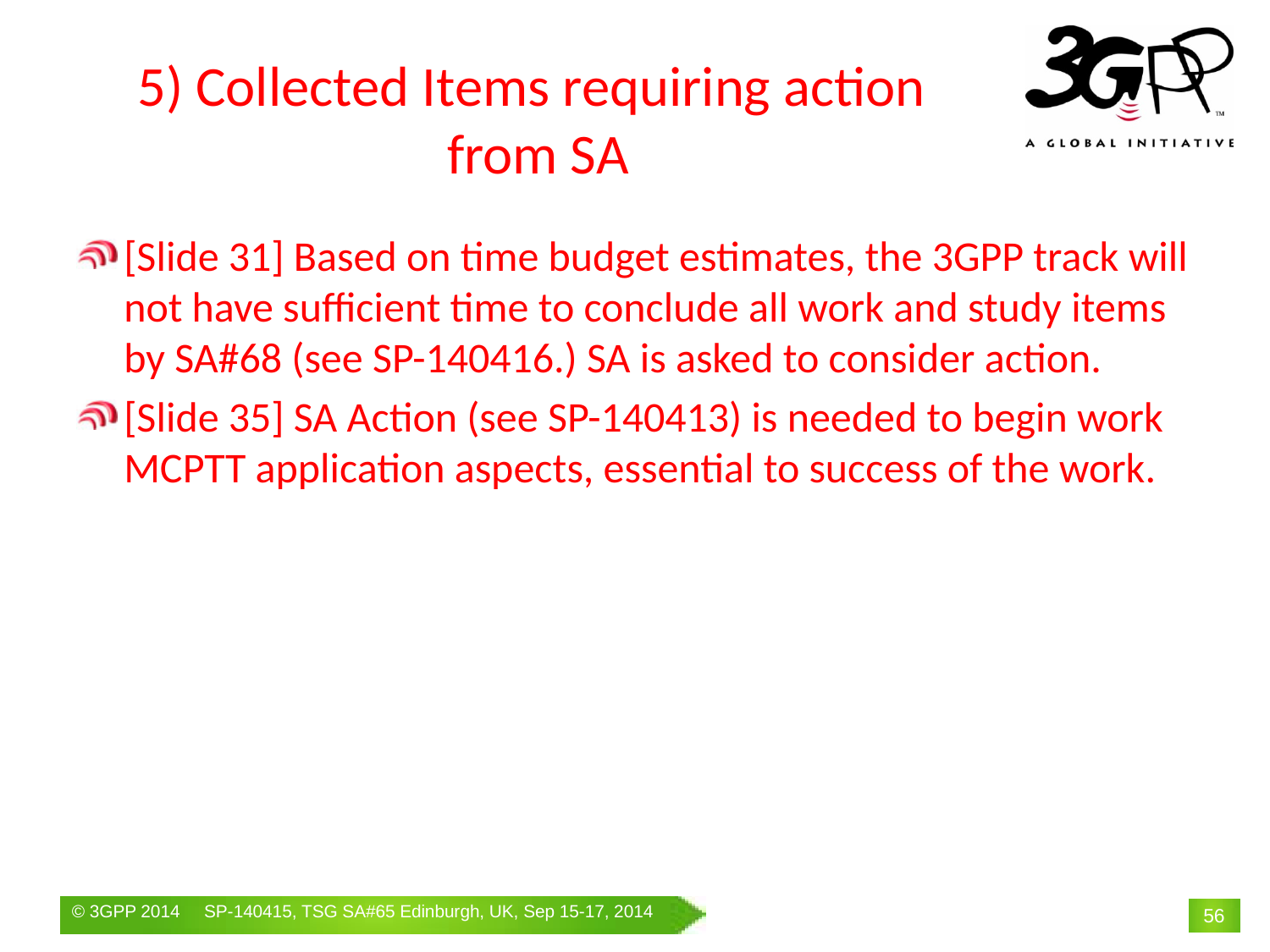

# 5) Collected Items requiring action from SA
[Slide 31] Based on time budget estimates, the 3GPP track will not have sufficient time to conclude all work and study items by SA#68 (see SP-140416.) SA is asked to consider action.
[Slide 35] SA Action (see SP-140413) is needed to begin work MCPTT application aspects, essential to success of the work.